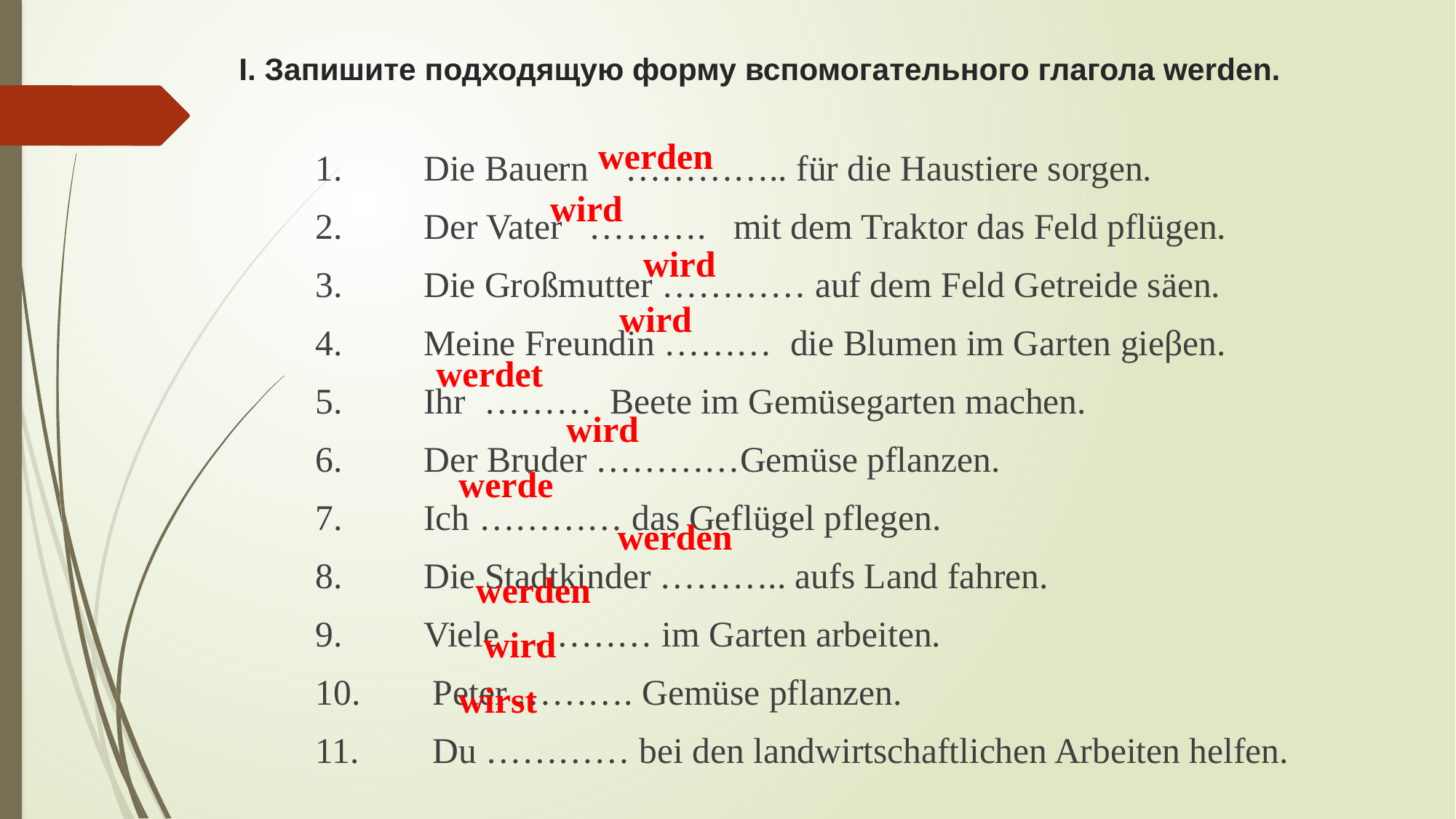

# I. Запишите подходящую форму вспомогательного глагола werden.
werden
1.	Die Bauern    ………….. für die Haustiere sorgen.
2.	Der Vater   ……….   mit dem Traktor das Feld pflügen.
3.	Die Großmutter ………… auf dem Feld Getreide säen.
4.	Meine Freundin ………  die Blumen im Garten gieβen.
5.	Ihr  ………  Beete im Gemüsegarten machen.
6.	Der Bruder …………Gemüse pflanzen.
7.	Ich ………… das Geflügel pflegen.
8.	Die Stadtkinder ……….. aufs Land fahren.
9.	Viele ………… im Garten arbeiten.
10.	 Peter ………. Gemüse pflanzen.
11.	 Du ………… bei den landwirtschaftlichen Arbeiten helfen.

wird
wird
wird
werdet
wird
werde
 werden
werden
wird
wirst